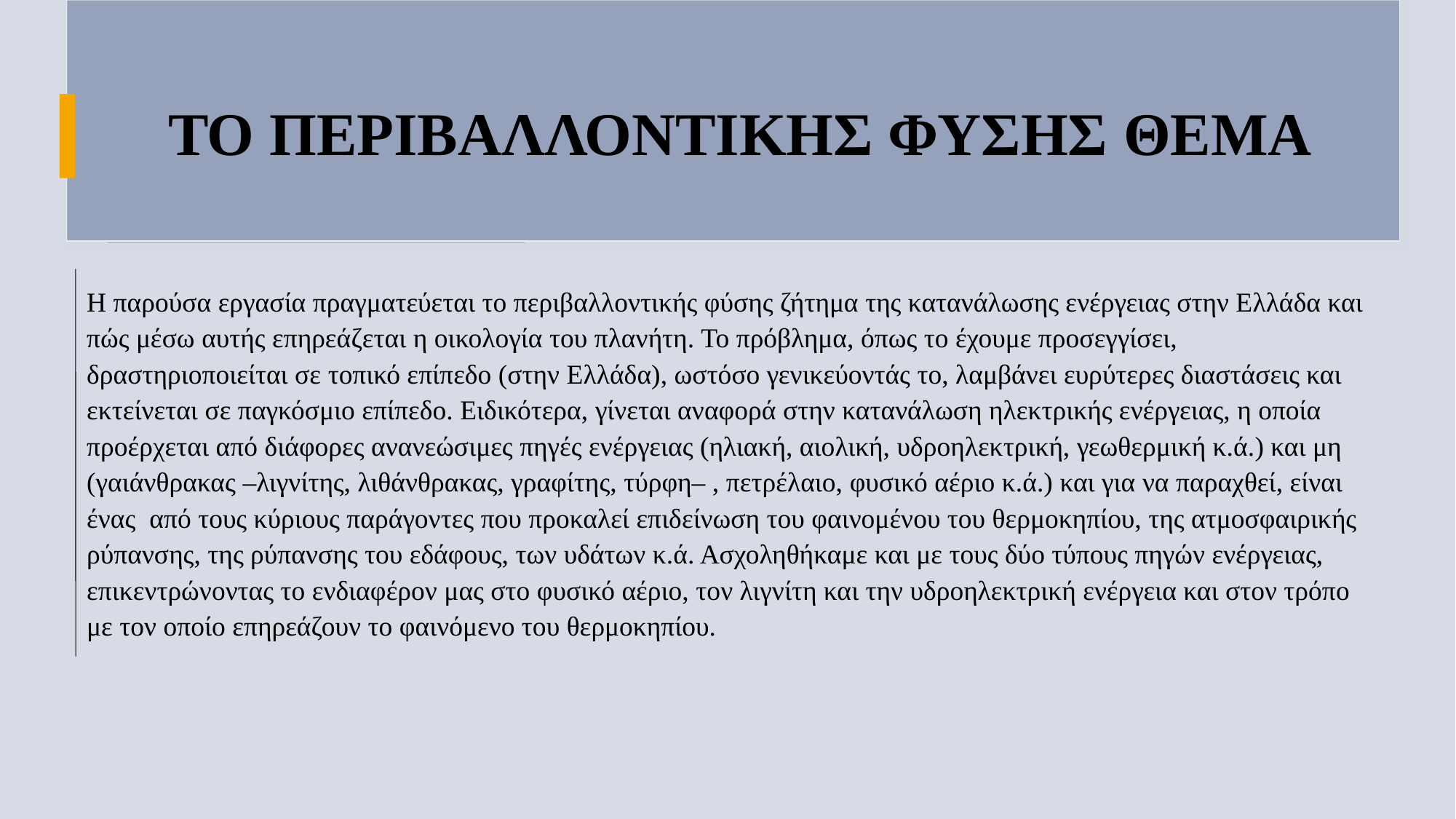

# ΤΟ ΠΕΡΙΒΑΛΛΟΝΤΙΚΗΣ ΦΥΣΗΣ ΘΕΜΑ
Η παρούσα εργασία πραγματεύεται το περιβαλλοντικής φύσης ζήτημα της κατανάλωσης ενέργειας στην Ελλάδα και πώς μέσω αυτής επηρεάζεται η οικολογία του πλανήτη. Το πρόβλημα, όπως το έχουμε προσεγγίσει, δραστηριοποιείται σε τοπικό επίπεδο (στην Ελλάδα), ωστόσο γενικεύοντάς το, λαμβάνει ευρύτερες διαστάσεις και εκτείνεται σε παγκόσμιο επίπεδο. Ειδικότερα, γίνεται αναφορά στην κατανάλωση ηλεκτρικής ενέργειας, η οποία προέρχεται από διάφορες ανανεώσιμες πηγές ενέργειας (ηλιακή, αιολική, υδροηλεκτρική, γεωθερμική κ.ά.) και μη (γαιάνθρακας –λιγνίτης, λιθάνθρακας, γραφίτης, τύρφη– , πετρέλαιο, φυσικό αέριο κ.ά.) και για να παραχθεί, είναι ένας  από τους κύριους παράγοντες που προκαλεί επιδείνωση του φαινομένου του θερμοκηπίου, της ατμοσφαιρικής ρύπανσης, της ρύπανσης του εδάφους, των υδάτων κ.ά. Ασχοληθήκαμε και με τους δύο τύπους πηγών ενέργειας, επικεντρώνοντας το ενδιαφέρον μας στο φυσικό αέριο, τον λιγνίτη και την υδροηλεκτρική ενέργεια και στον τρόπο με τον οποίο επηρεάζουν το φαινόμενο του θερμοκηπίου.